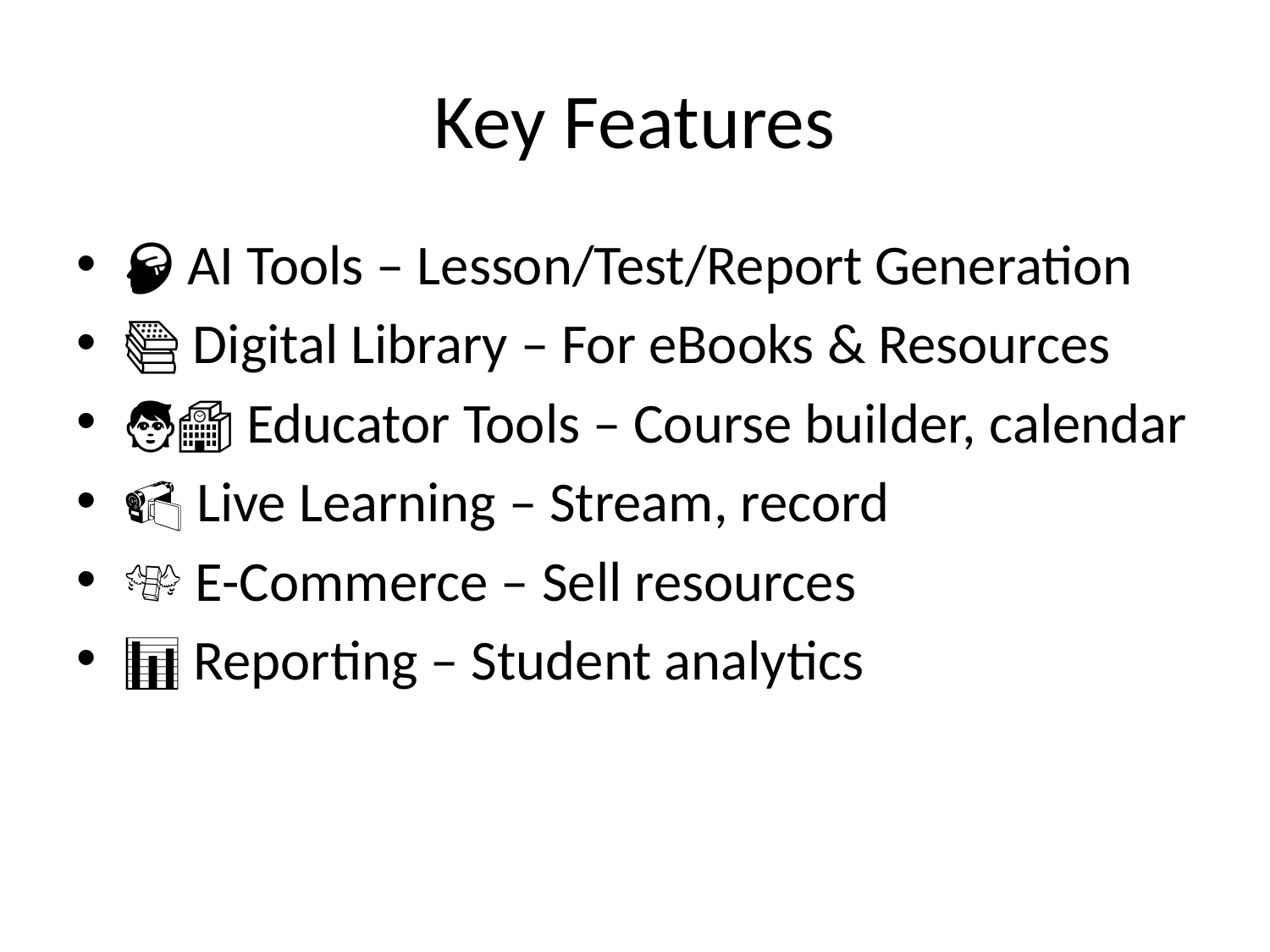

# Key Features
🧠 AI Tools – Lesson/Test/Report Generation
📚 Digital Library – For eBooks & Resources
🧑‍🏫 Educator Tools – Course builder, calendar
📹 Live Learning – Stream, record
💸 E-Commerce – Sell resources
📊 Reporting – Student analytics